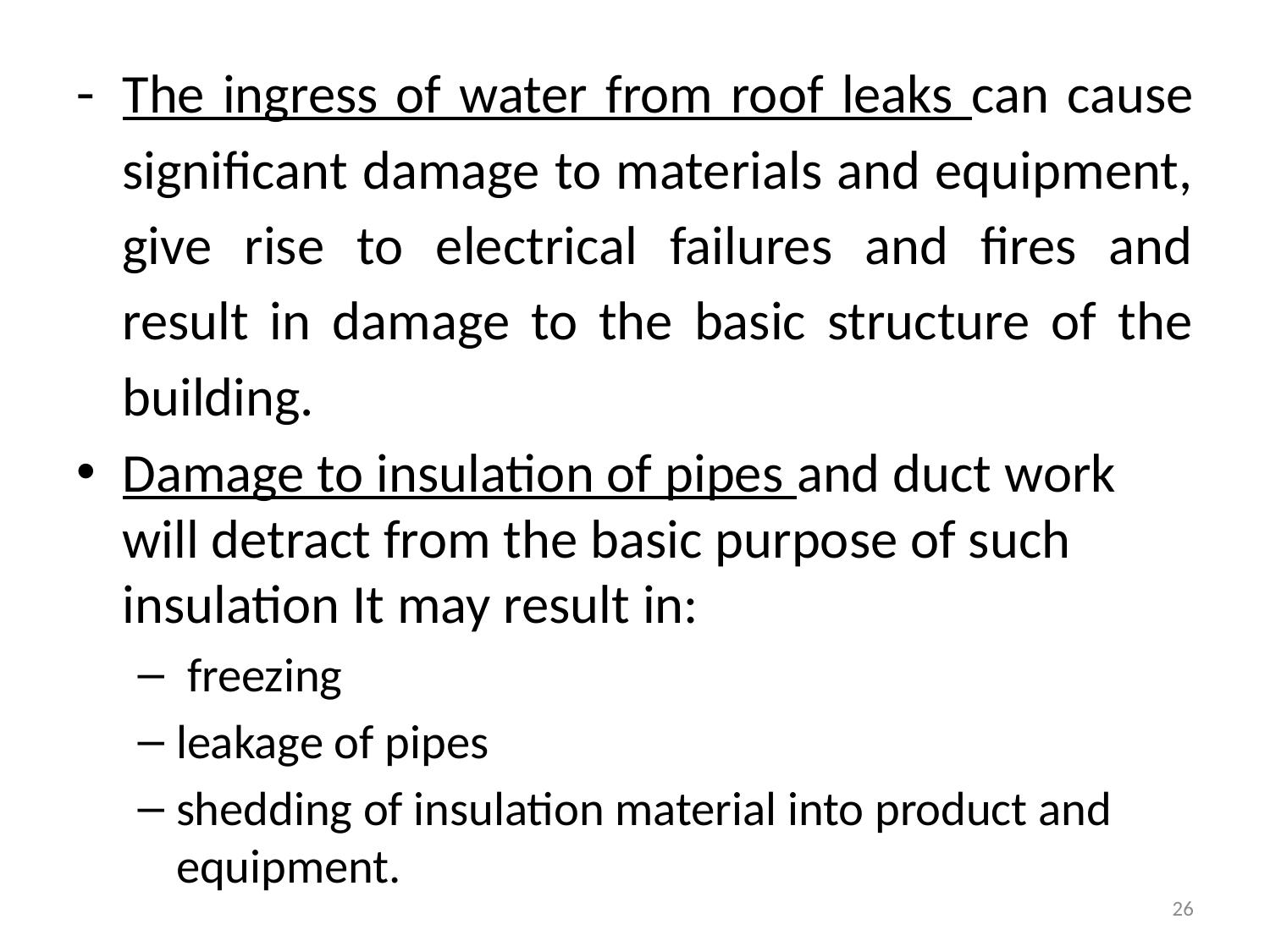

The ingress of water from roof leaks can cause significant damage to materials and equipment, give rise to electrical failures and fires and result in damage to the basic structure of the building.
Damage to insulation of pipes and duct work will detract from the basic purpose of such insulation It may result in:
 freezing
leakage of pipes
shedding of insulation material into product and equipment.

26